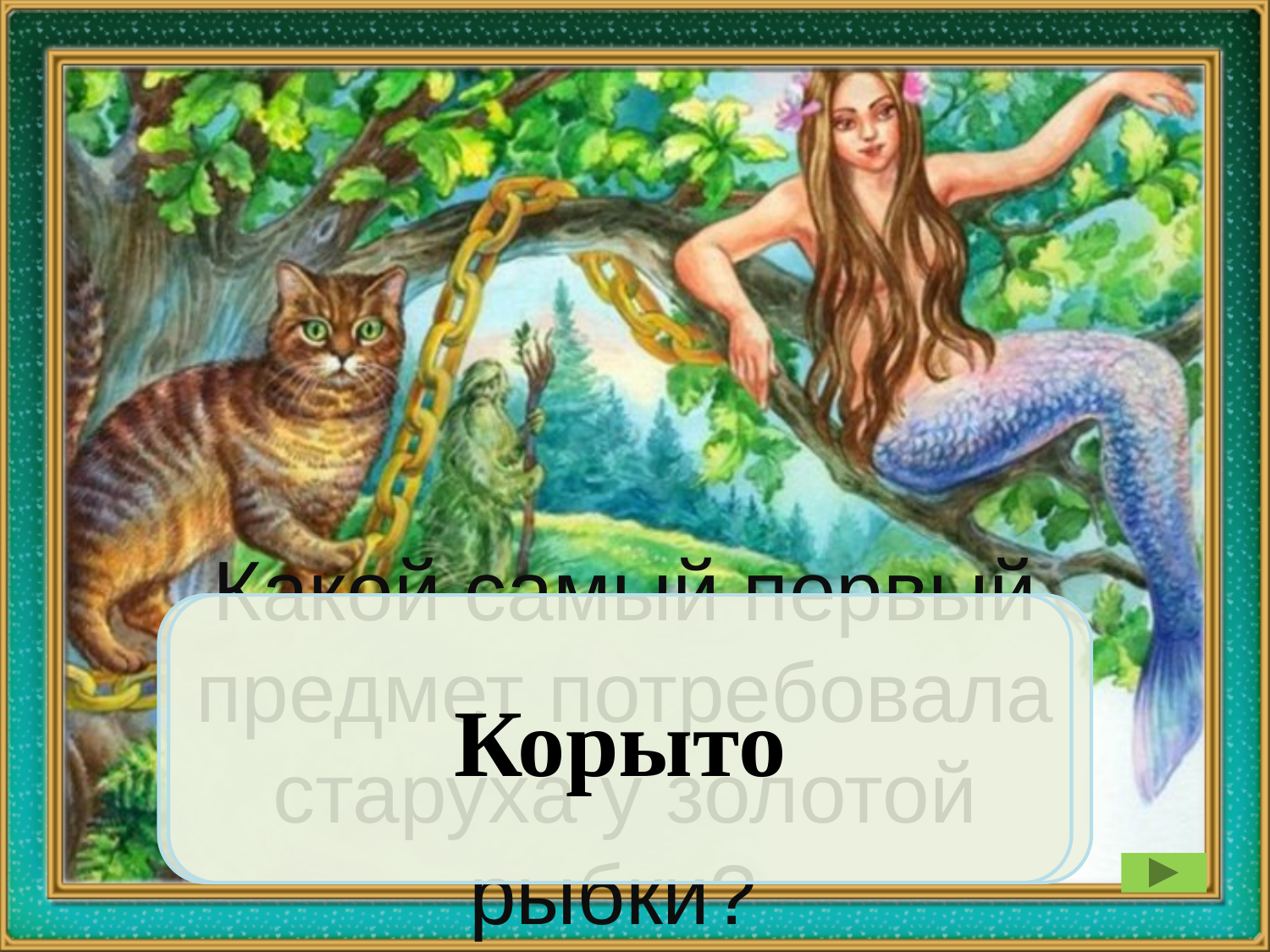

Какой самый первый предмет потребовала старуха у золотой рыбки?
Корыто